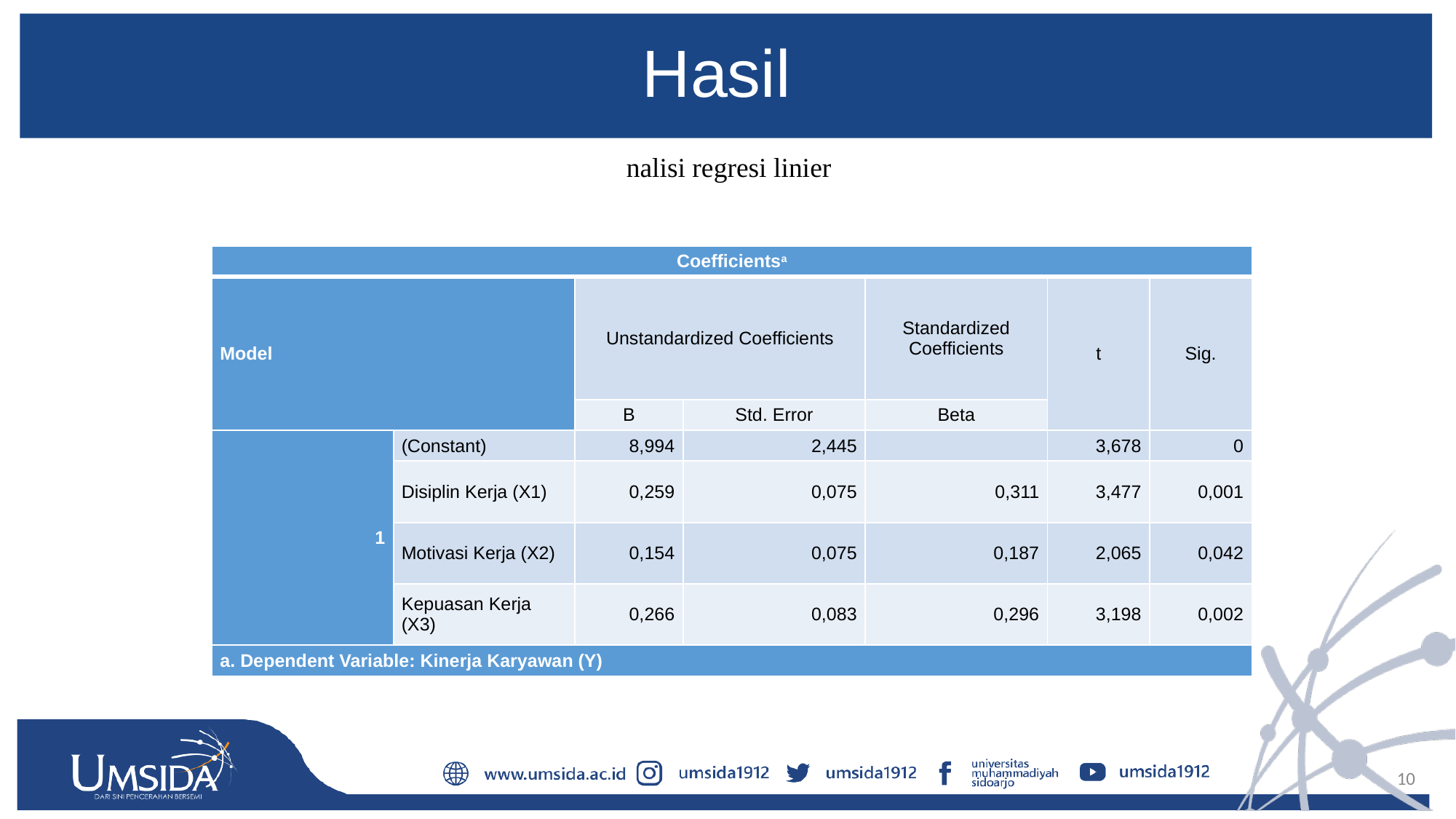

# Hasil
nalisi regresi linier

| Coefficientsa |  |  |  |  |  |  |
| --- | --- | --- | --- | --- | --- | --- |
| Model |  | Unstandardized Coefficients |  | Standardized Coefficients | t | Sig. |
|  |  | B | Std. Error | Beta |  |  |
| 1 | (Constant) | 8,994 | 2,445 |  | 3,678 | 0 |
|  | Disiplin Kerja (X1) | 0,259 | 0,075 | 0,311 | 3,477 | 0,001 |
|  | Motivasi Kerja (X2) | 0,154 | 0,075 | 0,187 | 2,065 | 0,042 |
|  | Kepuasan Kerja (X3) | 0,266 | 0,083 | 0,296 | 3,198 | 0,002 |
| a. Dependent Variable: Kinerja Karyawan (Y) |  |  |  |  |  |  |